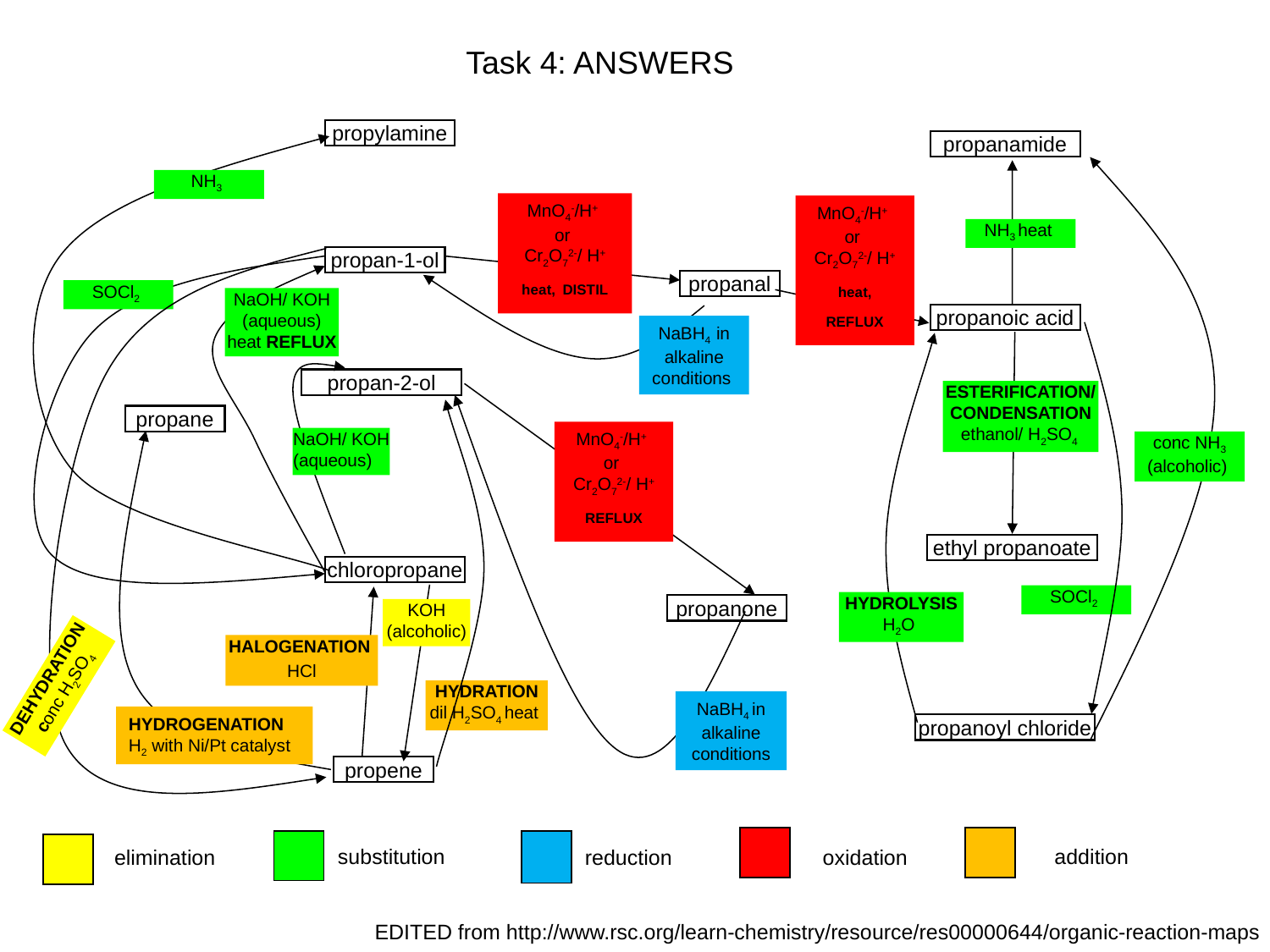

Task 4: ANSWERS
propylamine
propanamide

NH3
MnO4-/H+
or
Cr2O72-/ H+
heat, DISTIL
MnO4-/H+
or
Cr2O72-/ H+
heat, REFLUX
NH3 heat
propan-1-ol

propanal
SOCl2
NaOH/ KOH (aqueous) heat REFLUX

propanoic acid
NaBH4  in alkaline conditions

propan-2-ol
ESTERIFICATION/ CONDENSATION ethanol/ H2SO4

propane
MnO4-/H+
or
Cr2O72-/ H+
REFLUX
NaOH/ KOH (aqueous)

conc NH3 (alcoholic)
ethyl propanoate
chloropropane

SOCl2
HYDROLYSIS H2O
propanone
KOH (alcoholic)
HALOGENATION
HCl
DEHYDRATIONconc H2SO4
HYDRATION dil H2SO4 heat
NaBH4 in alkaline conditions
HYDROGENATION H2 with Ni/Pt catalyst
propanoyl chloride
propene

substitution
addition
oxidation
elimination
reduction
EDITED from http://www.rsc.org/learn-chemistry/resource/res00000644/organic-reaction-maps